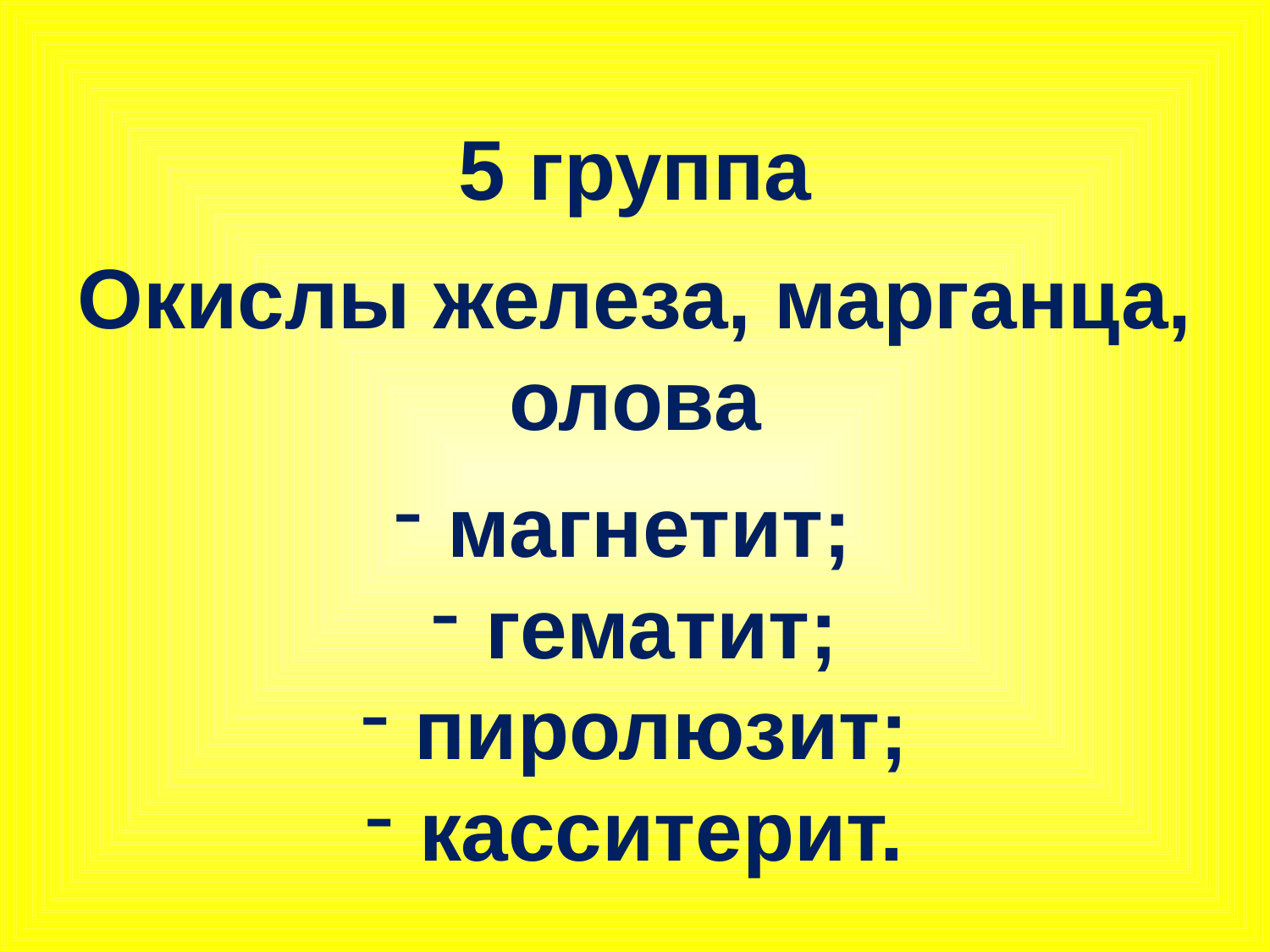

5 группа
Окислы железа, марганца, олова
 магнетит;
 гематит;
 пиролюзит;
 касситерит.